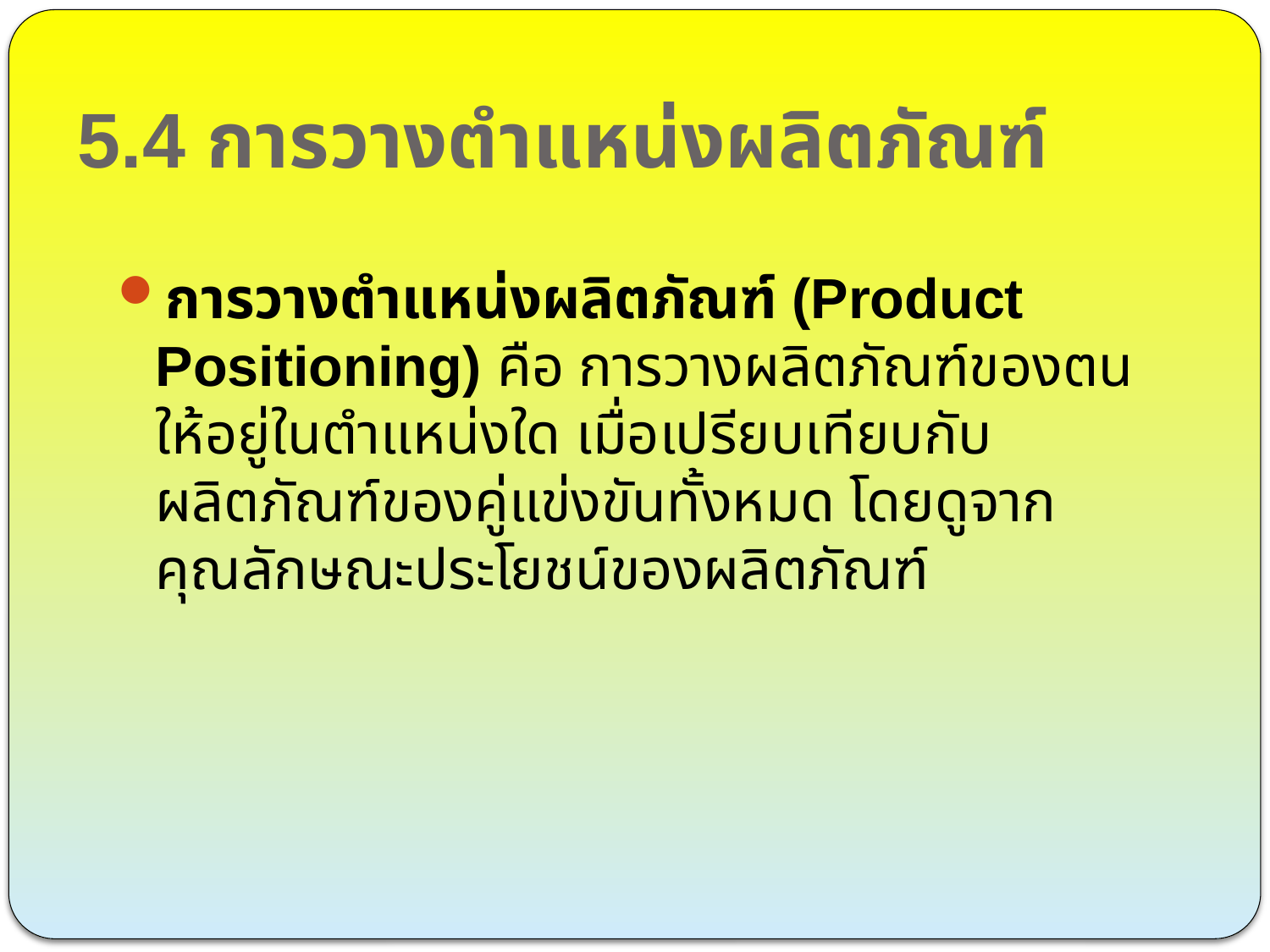

# 5.4 การวางตำแหน่งผลิตภัณฑ์
การวางตำแหน่งผลิตภัณฑ์ (Product Positioning) คือ การวางผลิตภัณฑ์ของตนให้อยู่ในตำแหน่งใด เมื่อเปรียบเทียบกับผลิตภัณฑ์ของคู่แข่งขันทั้งหมด โดยดูจากคุณลักษณะประโยชน์ของผลิตภัณฑ์